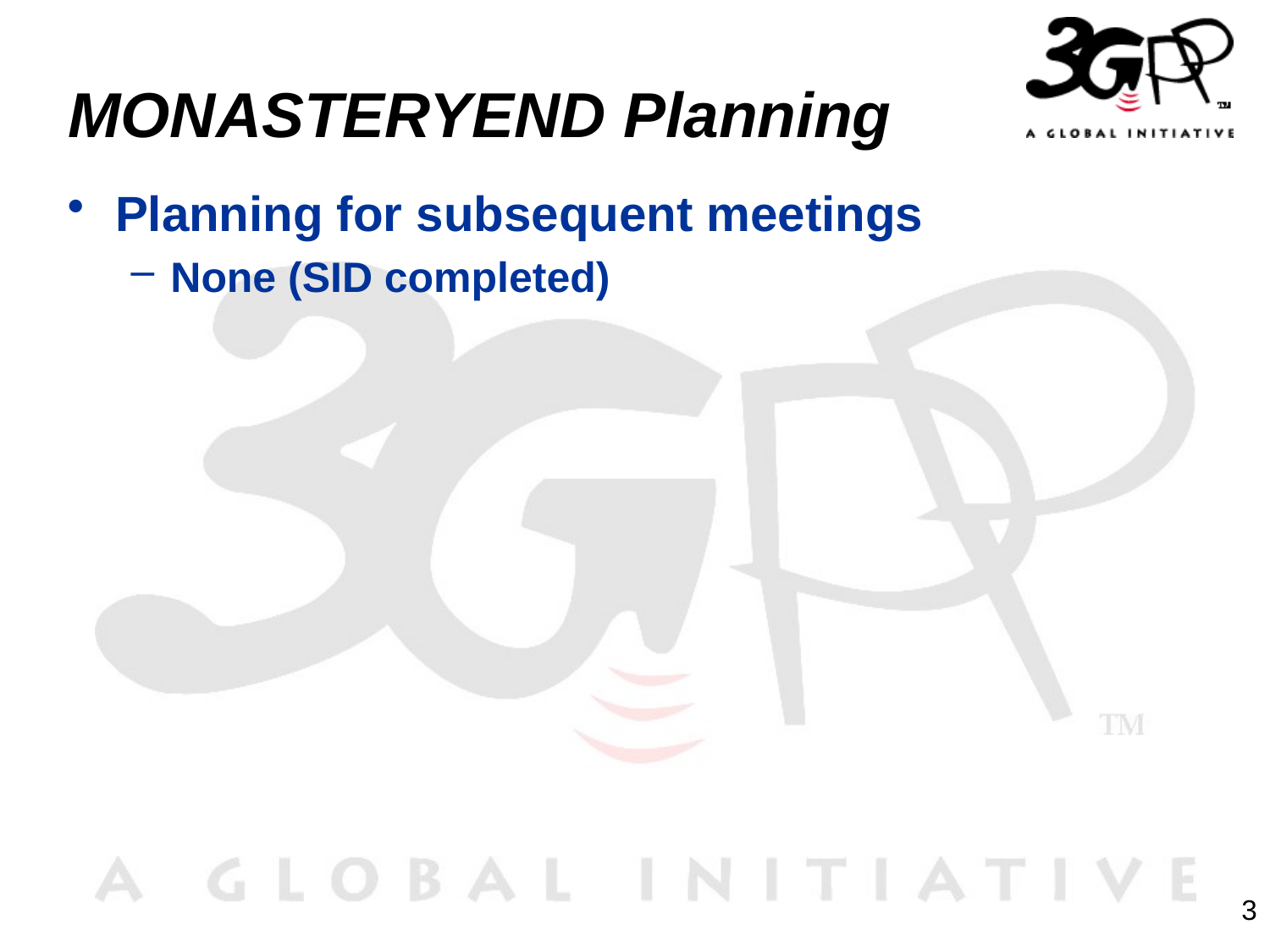

# MONASTERYEND Planning
Planning for subsequent meetings
None (SID completed)

3